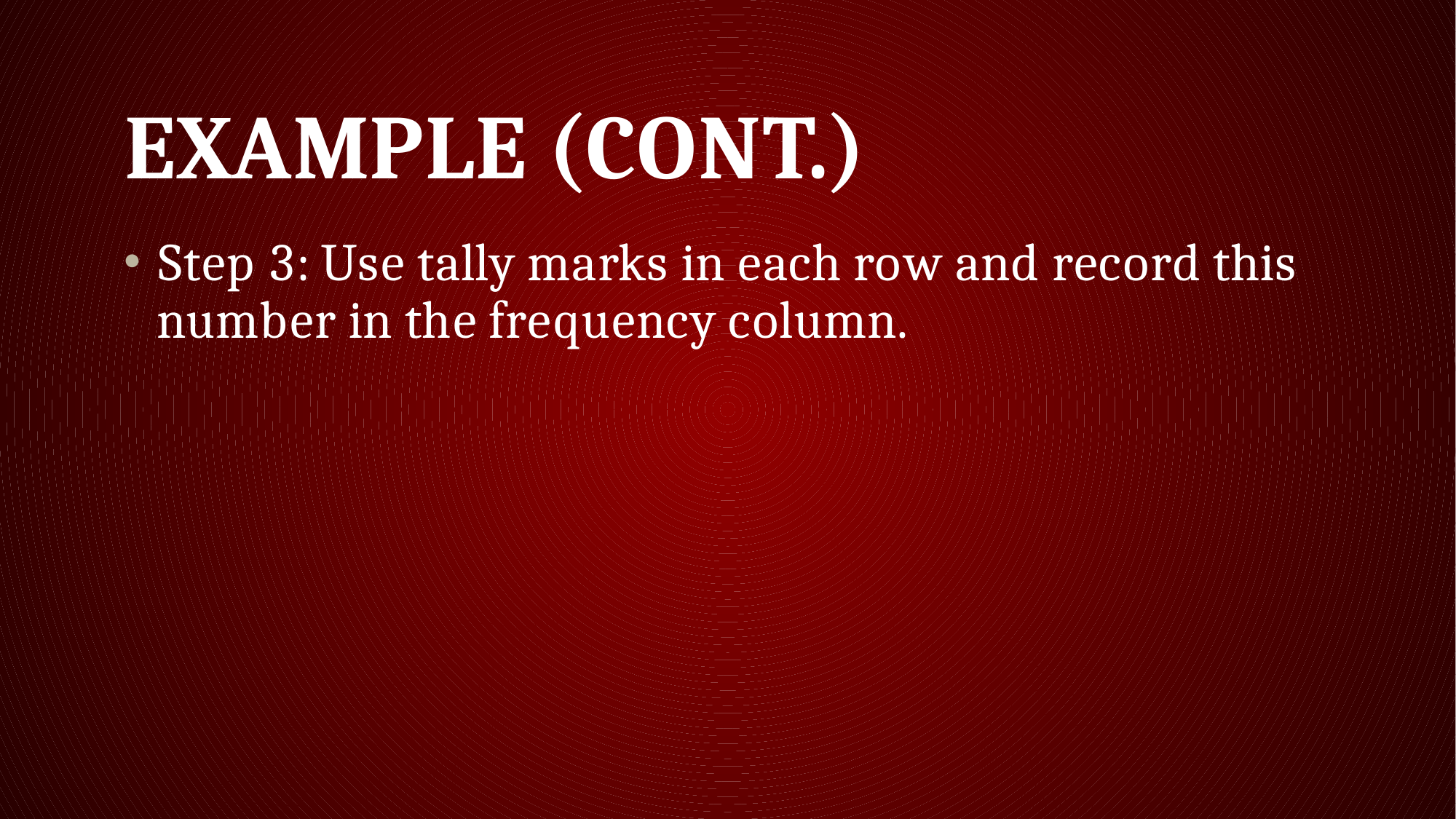

# Example (cont.)
Step 3: Use tally marks in each row and record this number in the frequency column.